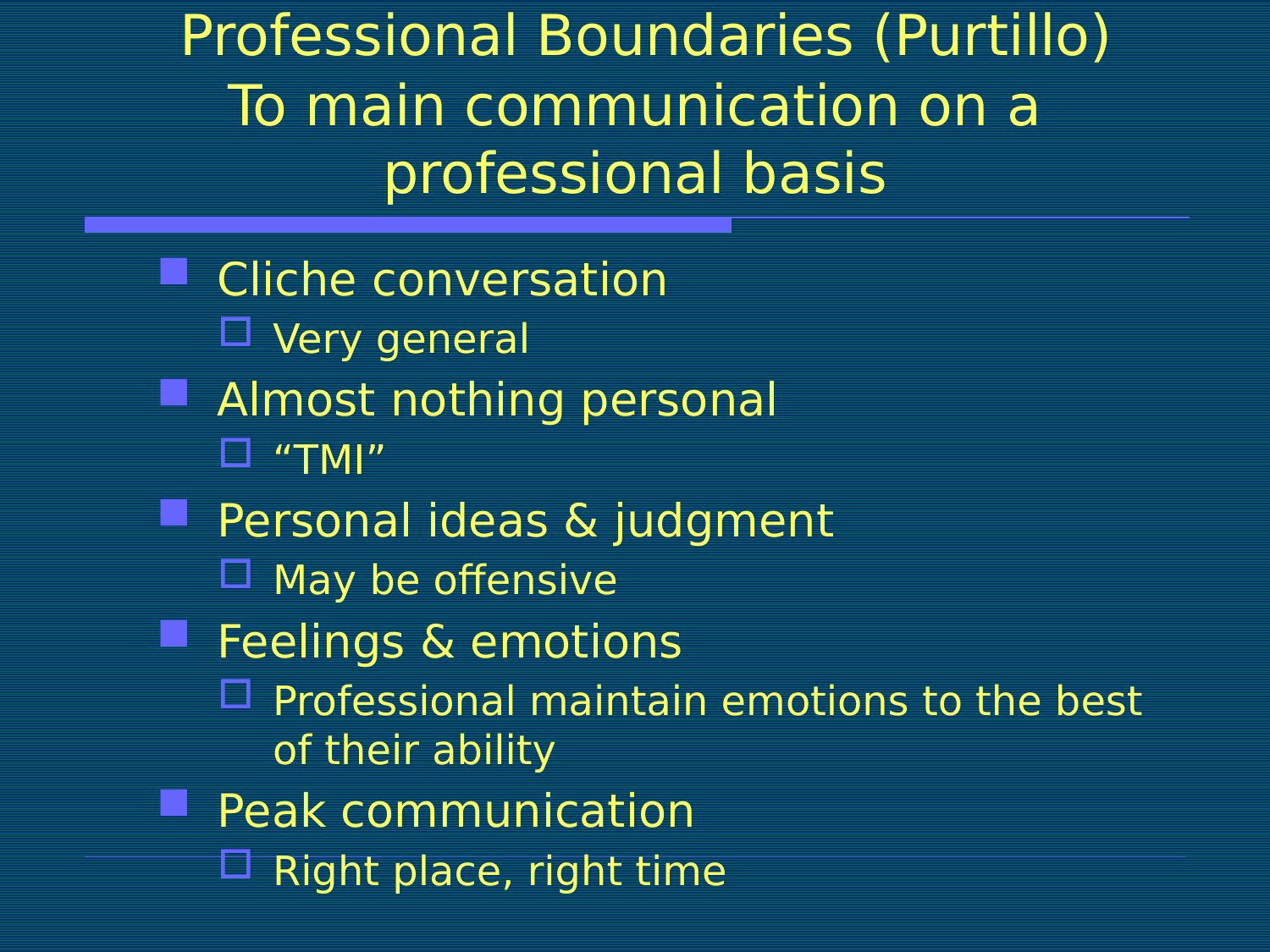

# Professional Boundaries (Purtillo) To main communication on a professional basis
Cliche conversation
Very general
Almost nothing personal
“TMI”
Personal ideas & judgment
May be offensive
Feelings & emotions
Professional maintain emotions to the best of their ability
Peak communication
Right place, right time